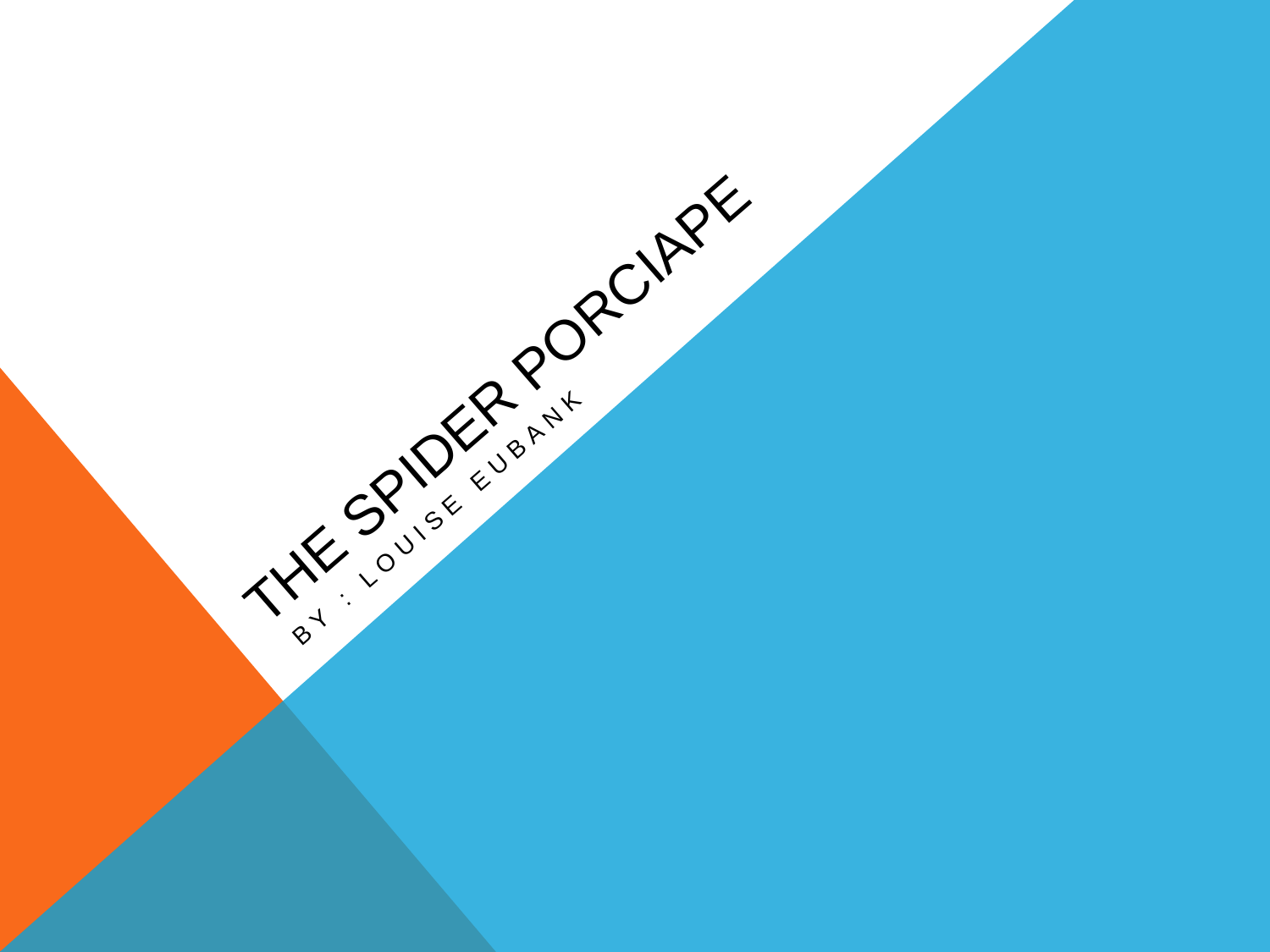

# The spider porciape
 by : Louise Eubank